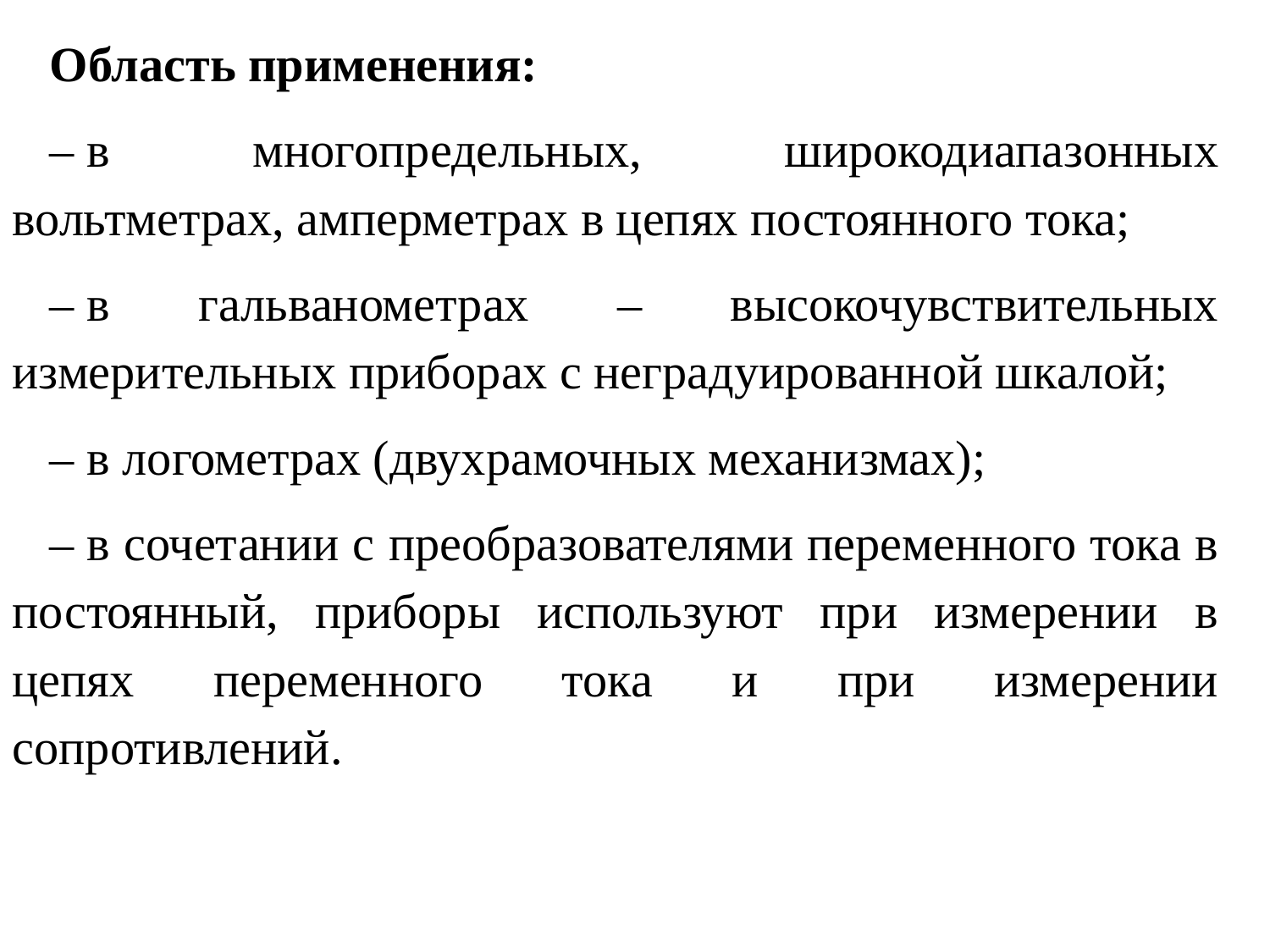

Область применения:
– в многопредельных, широкодиапазонных вольтметрах, амперметрах в цепях постоянного тока;
– в гальванометрах – высокочувствительных измерительных приборах с неградуированной шкалой;
– в логометрах (двухрамочных механизмах);
– в сочетании с преобразователями переменного тока в постоянный, приборы используют при измерении в цепях переменного тока и при измерении сопротивлений.